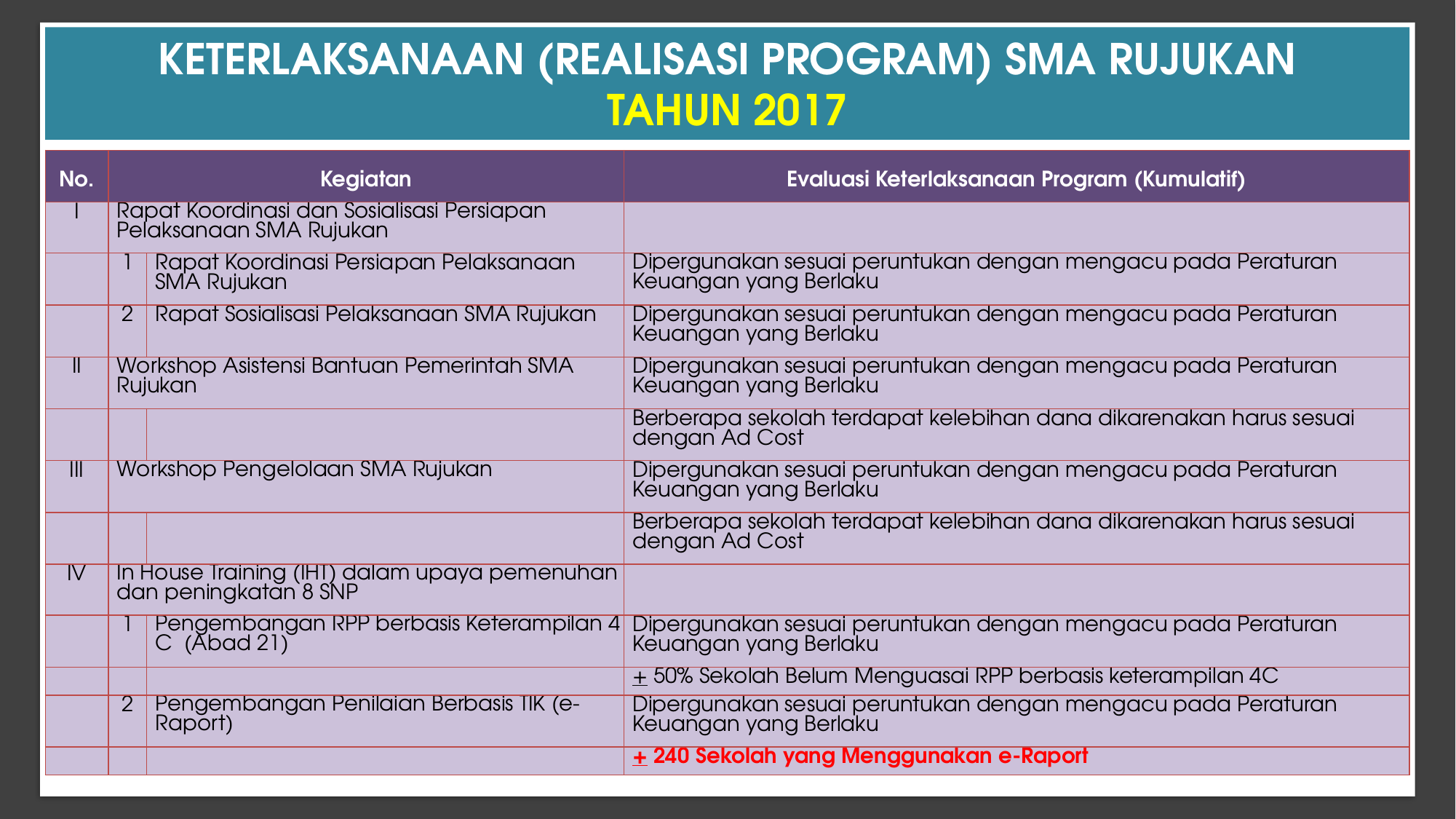

KETERLAKSANAAN (REALISASI PROGRAM) SMA RUJUKAN
TAHUN 2017
| No. | Kegiatan |  | Evaluasi Keterlaksanaan Program (Kumulatif) |
| --- | --- | --- | --- |
| I | Rapat Koordinasi dan Sosialisasi Persiapan Pelaksanaan SMA Rujukan |  |  |
|  | 1 | Rapat Koordinasi Persiapan Pelaksanaan SMA Rujukan | Dipergunakan sesuai peruntukan dengan mengacu pada Peraturan Keuangan yang Berlaku |
|  | 2 | Rapat Sosialisasi Pelaksanaan SMA Rujukan | Dipergunakan sesuai peruntukan dengan mengacu pada Peraturan Keuangan yang Berlaku |
| II | Workshop Asistensi Bantuan Pemerintah SMA Rujukan |  | Dipergunakan sesuai peruntukan dengan mengacu pada Peraturan Keuangan yang Berlaku |
|  |  |  | Berberapa sekolah terdapat kelebihan dana dikarenakan harus sesuai dengan Ad Cost |
| III | Workshop Pengelolaan SMA Rujukan |  | Dipergunakan sesuai peruntukan dengan mengacu pada Peraturan Keuangan yang Berlaku |
|  |  |  | Berberapa sekolah terdapat kelebihan dana dikarenakan harus sesuai dengan Ad Cost |
| IV | In House Training (IHT) dalam upaya pemenuhan dan peningkatan 8 SNP |  |  |
|  | 1 | Pengembangan RPP berbasis Keterampilan 4 C (Abad 21) | Dipergunakan sesuai peruntukan dengan mengacu pada Peraturan Keuangan yang Berlaku |
|  |  |  | + 50% Sekolah Belum Menguasai RPP berbasis keterampilan 4C |
|  | 2 | Pengembangan Penilaian Berbasis TIK (e-Raport) | Dipergunakan sesuai peruntukan dengan mengacu pada Peraturan Keuangan yang Berlaku |
|  |  |  | + 240 Sekolah yang Menggunakan e-Raport |